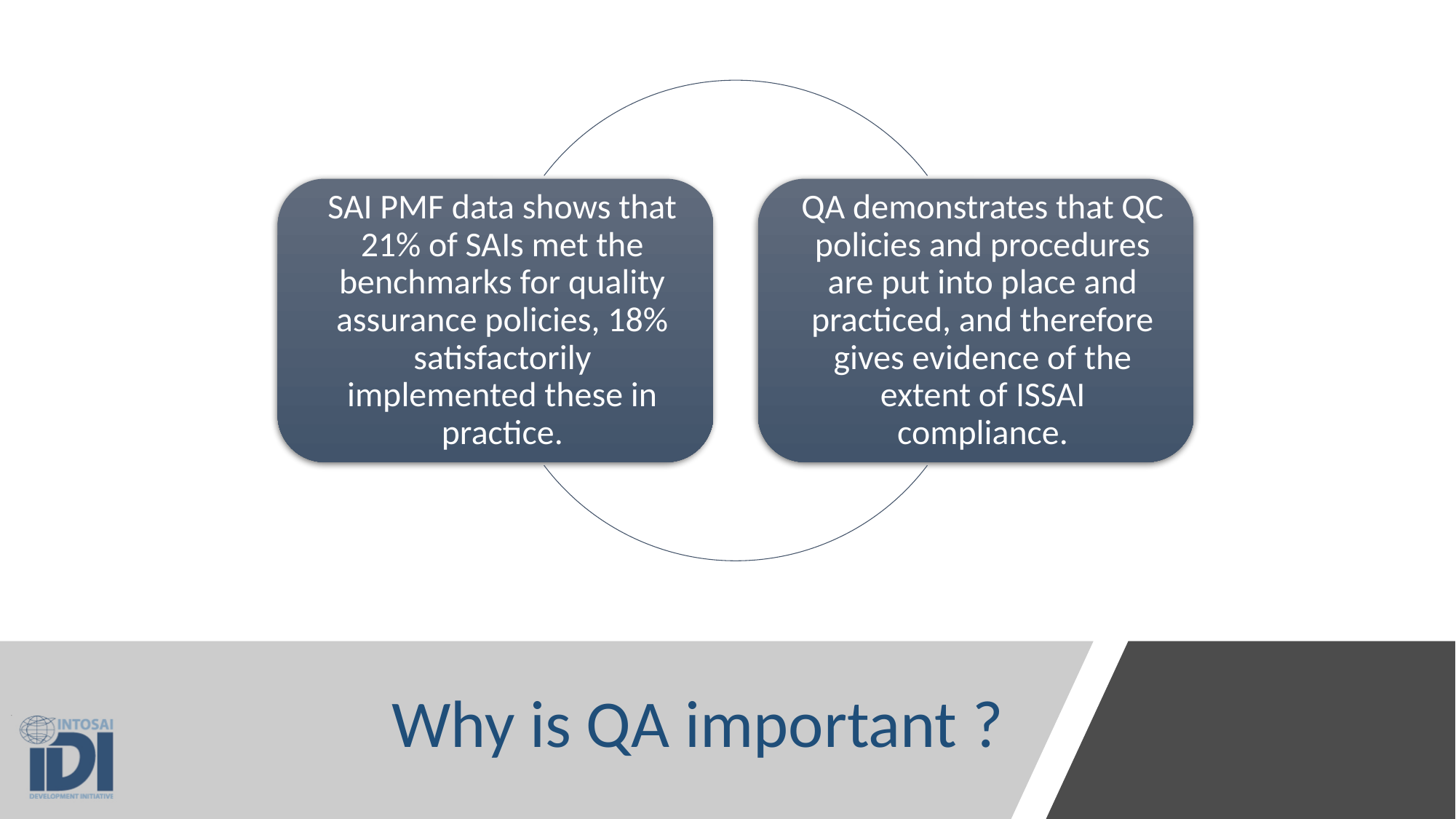

SAI PMF data shows that 21% of SAIs met the benchmarks for quality assurance policies, 18% satisfactorily implemented these in practice.
QA demonstrates that QC policies and procedures are put into place and practiced, and therefore gives evidence of the extent of ISSAI compliance.

# Why is QA important ?